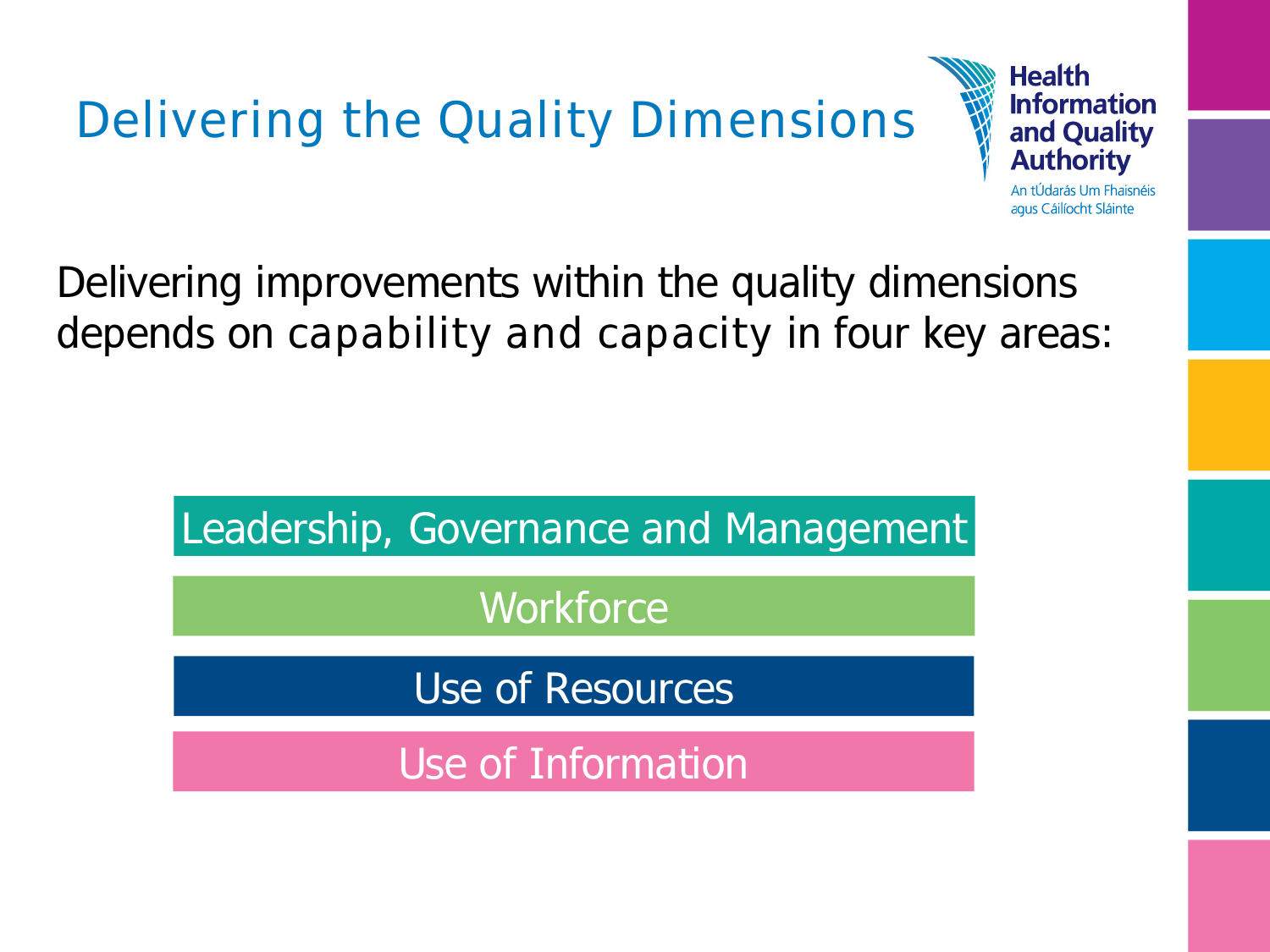

# Delivering the Quality Dimensions

Delivering improvements within the quality dimensions depends on capability and capacity in four key areas:

Leadership, Governance and Management
Workforce
Use of Resources
Use of Information